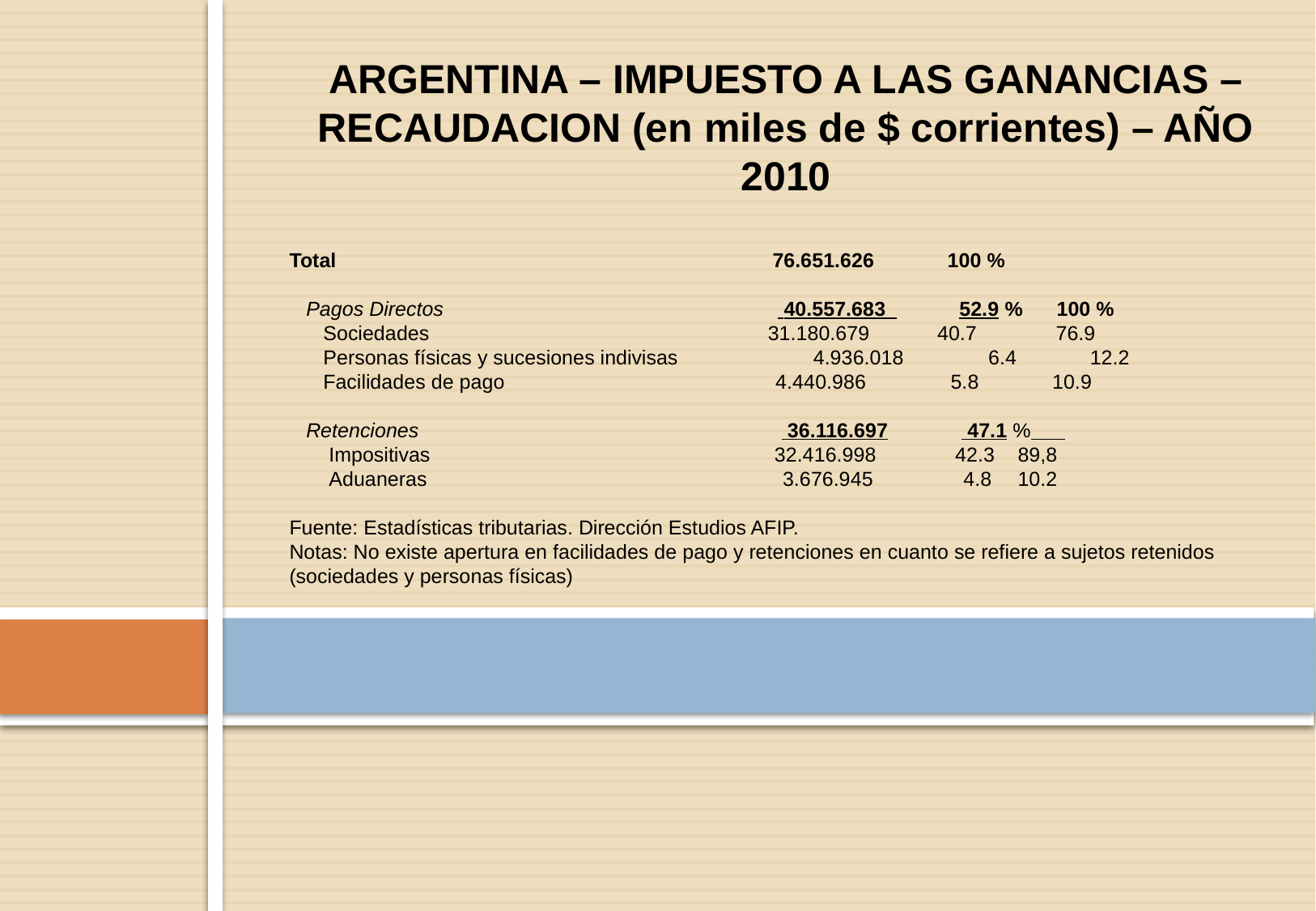

ARGENTINA – IMPUESTO A LAS GANANCIAS – RECAUDACION (en miles de $ corrientes) – AÑO 2010

Total                                                                             76.651.626             100 %

   Pagos Directos                                                            40.557.683             52.9 %      100 %
      Sociedades                                                            31.180.679            40.7              76.9
      Personas físicas y sucesiones indivisas                        4.936.018               6.4             12.2
      Facilidades de pago                                                4.440.986               5.8             10.9

   Retenciones                                                                 36.116.697              47.1 %
       Impositivas                                                             32.416.998              42.3	89,8
       Aduaneras                                                               3.676.945                4.8	10.2

Fuente: Estadísticas tributarias. Dirección Estudios AFIP.
Notas: No existe apertura en facilidades de pago y retenciones en cuanto se refiere a sujetos retenidos (sociedades y personas físicas)

#